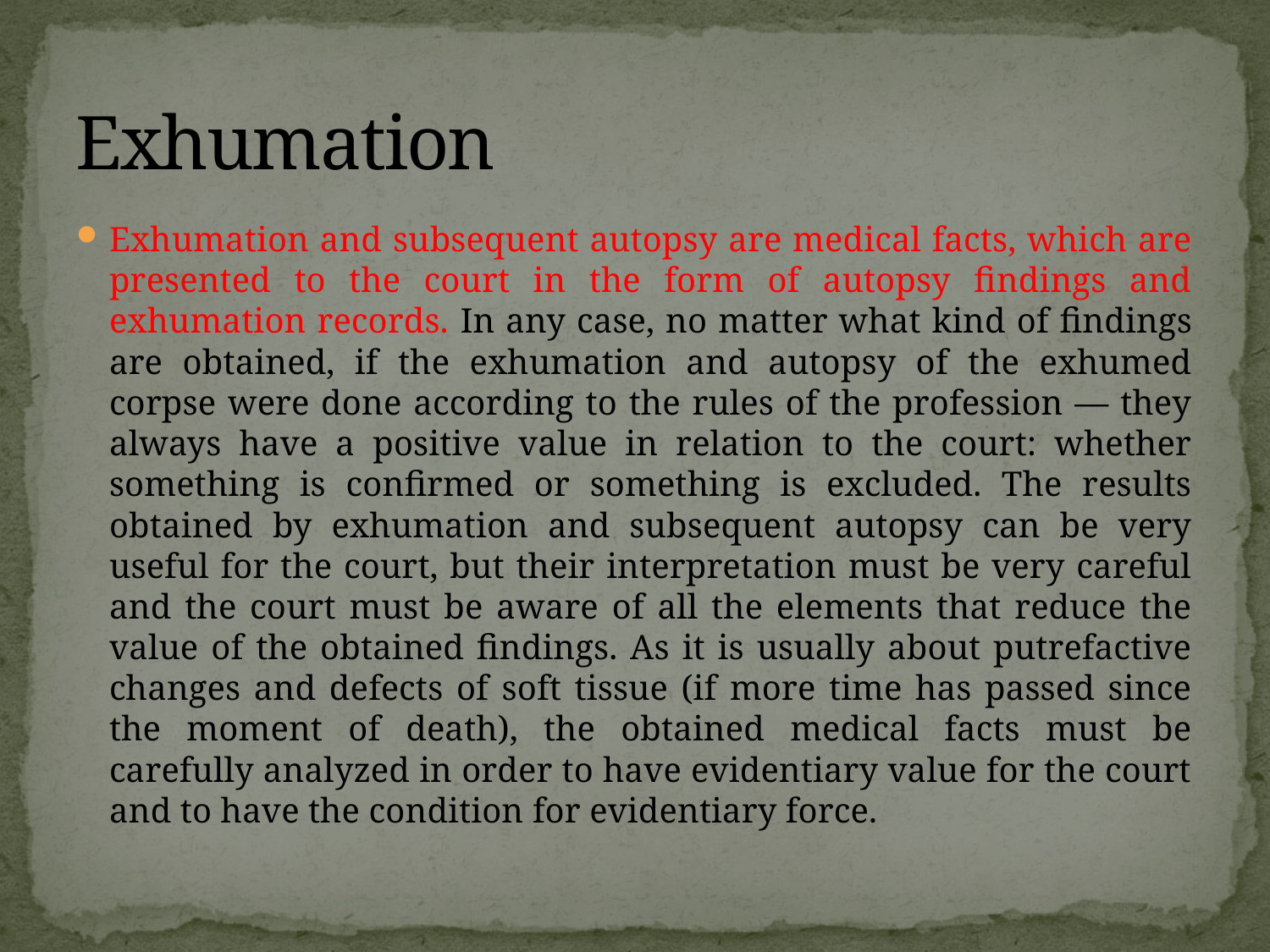

# Exhumation
Exhumation and subsequent autopsy are medical facts, which are presented to the court in the form of autopsy findings and exhumation records. In any case, no matter what kind of findings are obtained, if the exhumation and autopsy of the exhumed corpse were done according to the rules of the profession — they always have a positive value in relation to the court: whether something is confirmed or something is excluded. The results obtained by exhumation and subsequent autopsy can be very useful for the court, but their interpretation must be very careful and the court must be aware of all the elements that reduce the value of the obtained findings. As it is usually about putrefactive changes and defects of soft tissue (if more time has passed since the moment of death), the obtained medical facts must be carefully analyzed in order to have evidentiary value for the court and to have the condition for evidentiary force.